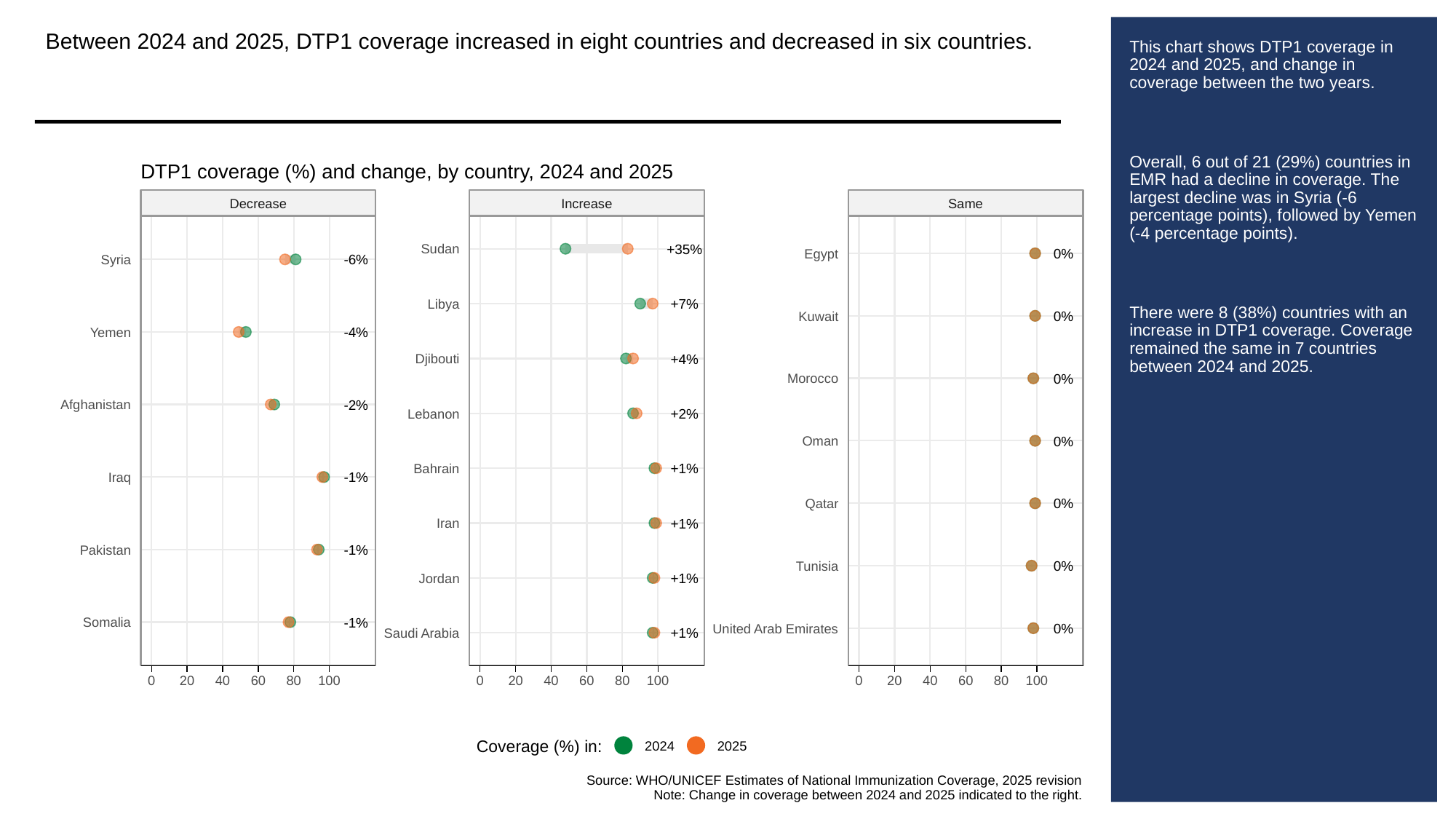

Between 2024 and 2025, DTP1 coverage increased in eight countries and decreased in six countries.
# This chart shows DTP1 coverage in 2024 and 2025, and change in coverage between the two years.

Overall, 6 out of 21 (29%) countries in EMR had a decline in coverage. The largest decline was in Syria (-6 percentage points), followed by Yemen (-4 percentage points).

There were 8 (38%) countries with an increase in DTP1 coverage. Coverage remained the same in 7 countries between 2024 and 2025.

DTP1 coverage (%) and change, by country, 2024 and 2025

Decrease
Increase
Same

+35%
Sudan

0%
Egypt

-6%
Syria

+7%
Libya

0%
Kuwait

-4%
Yemen

+4%
Djibouti

0%
Morocco

-2%
Afghanistan

+2%
Lebanon

0%
Oman

+1%
Bahrain

-1%
Iraq

0%
Qatar

+1%
Iran

-1%
Pakistan

0%
Tunisia

+1%
Jordan

-1%
Somalia

0%
United Arab Emirates

+1%
Saudi Arabia

0
20
40
60
80
100
0
20
40
60
80
100
0
20
40
60
80
100

Coverage (%) in:
2024
2025
Source: WHO/UNICEF Estimates of National Immunization Coverage, 2025 revision
Note: Change in coverage between 2024 and 2025 indicated to the right.